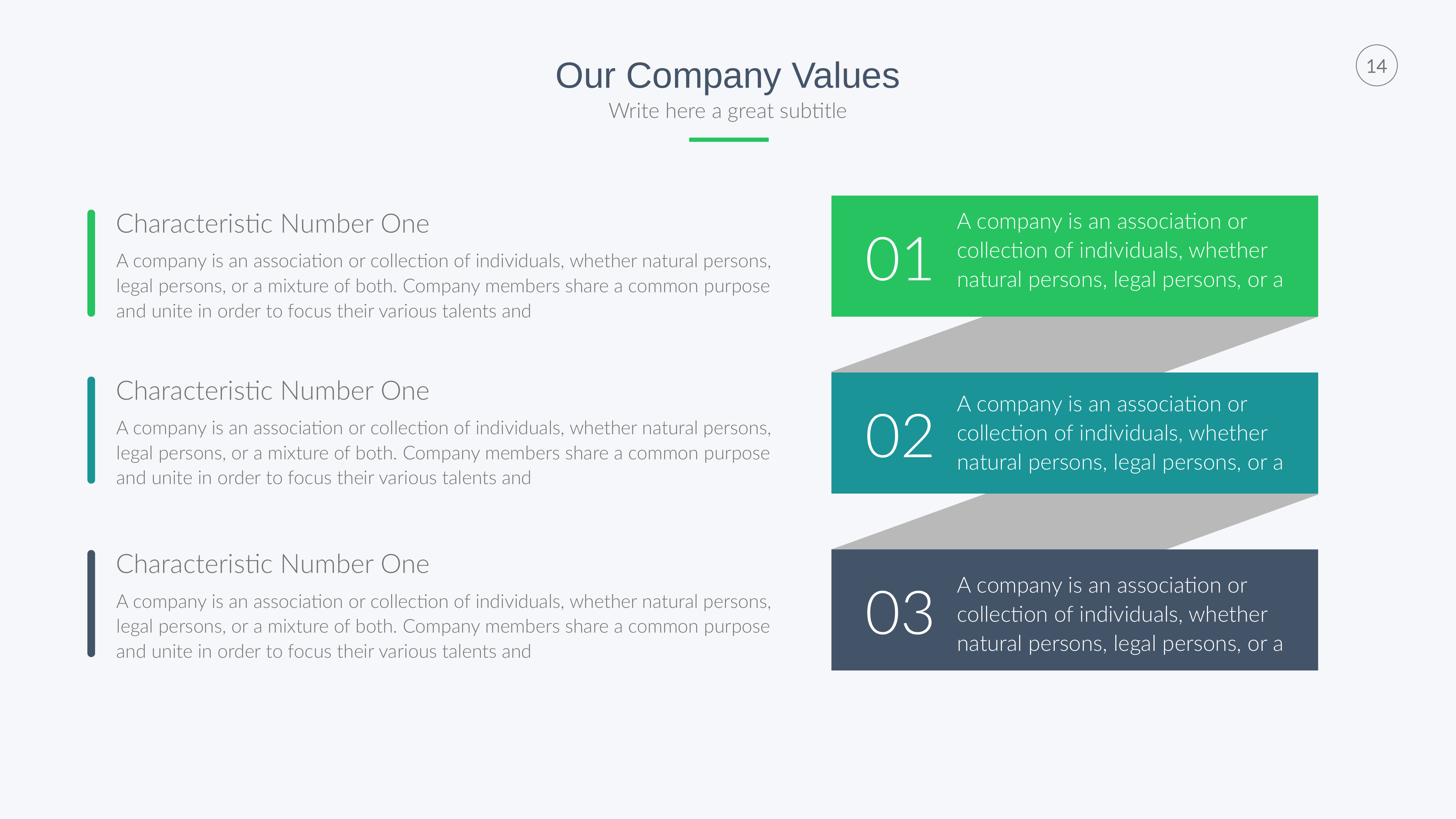

Our Company Values
Write here a great subtitle

A company is an association or collection of individuals, whether natural persons, legal persons, or a

Characteristic Number One

01
A company is an association or collection of individuals, whether natural persons, legal persons, or a mixture of both. Company members share a common purpose and unite in order to focus their various talents and
Characteristic Number One

A company is an association or collection of individuals, whether natural persons, legal persons, or a
02
A company is an association or collection of individuals, whether natural persons, legal persons, or a mixture of both. Company members share a common purpose and unite in order to focus their various talents and
Characteristic Number One

A company is an association or collection of individuals, whether natural persons, legal persons, or a
03
A company is an association or collection of individuals, whether natural persons, legal persons, or a mixture of both. Company members share a common purpose and unite in order to focus their various talents and